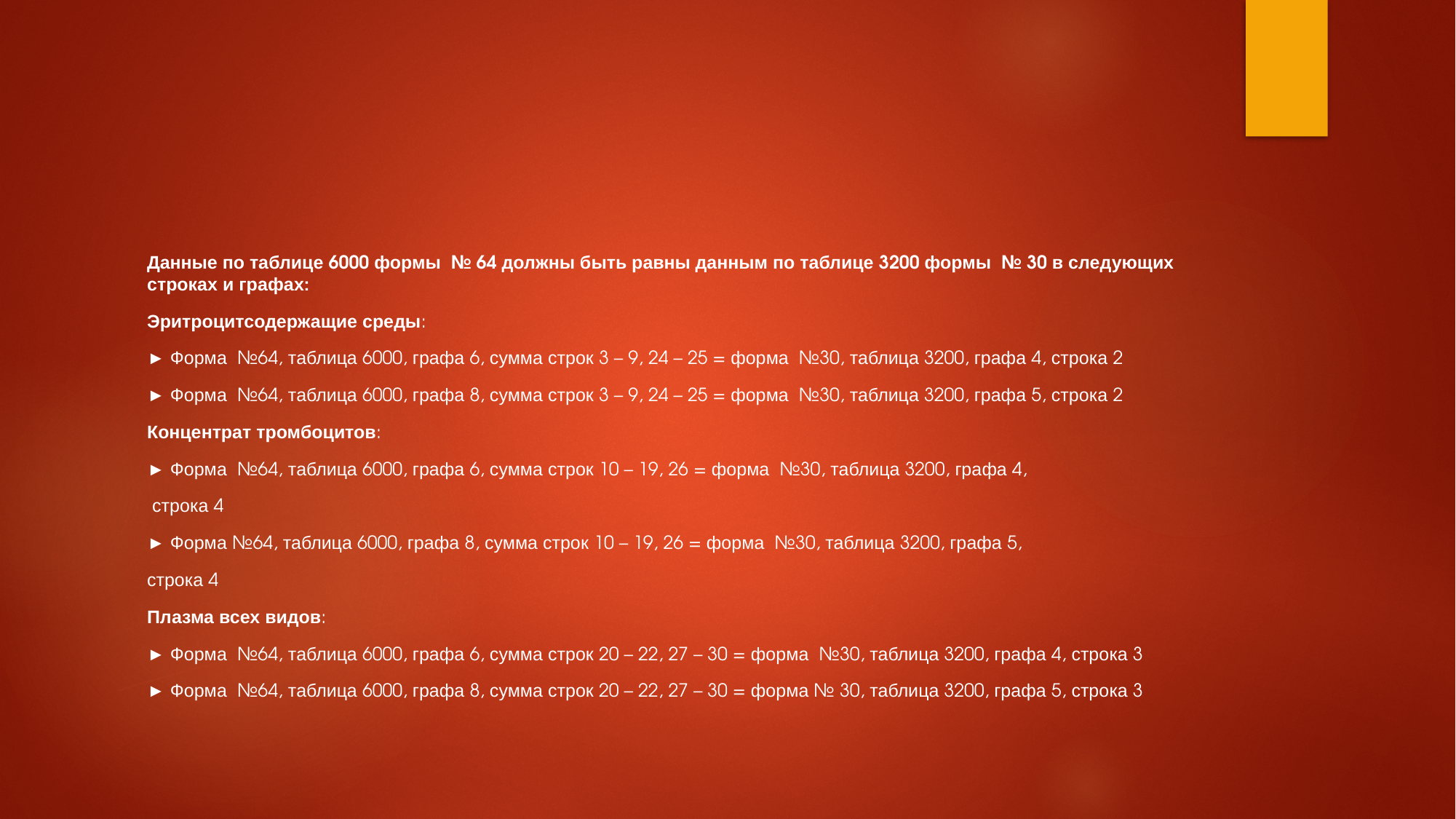

#
Данные по таблице 6000 формы  № 64 должны быть равны данным по таблице 3200 формы  № 30 в следующих строках и графах:
Эритроцитсодержащие среды:
► Форма  №64, таблица 6000, графа 6, сумма строк 3 – 9, 24 – 25 = форма  №30, таблица 3200, графа 4, строка 2
► Форма  №64, таблица 6000, графа 8, сумма строк 3 – 9, 24 – 25 = форма  №30, таблица 3200, графа 5, строка 2
Концентрат тромбоцитов:
► Форма  №64, таблица 6000, графа 6, сумма строк 10 – 19, 26 = форма  №30, таблица 3200, графа 4,
 строка 4
► Форма №64, таблица 6000, графа 8, сумма строк 10 – 19, 26 = форма  №30, таблица 3200, графа 5,
строка 4
Плазма всех видов:
► Форма  №64, таблица 6000, графа 6, сумма строк 20 – 22, 27 – 30 = форма  №30, таблица 3200, графа 4, строка 3
► Форма  №64, таблица 6000, графа 8, сумма строк 20 – 22, 27 – 30 = форма № 30, таблица 3200, графа 5, строка 3